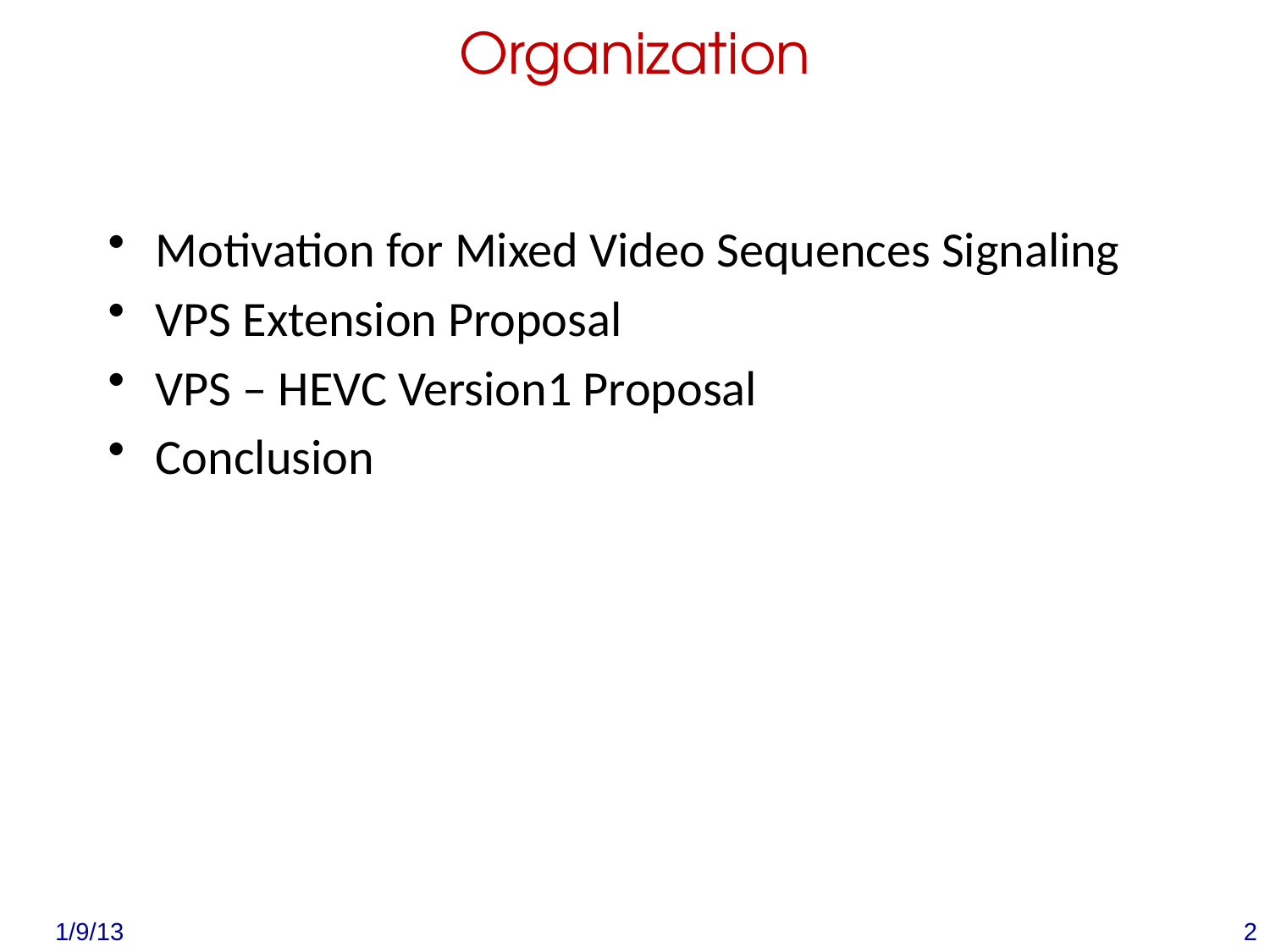

# Organization
Motivation for Mixed Video Sequences Signaling
VPS Extension Proposal
VPS – HEVC Version1 Proposal
Conclusion
1/9/13
2